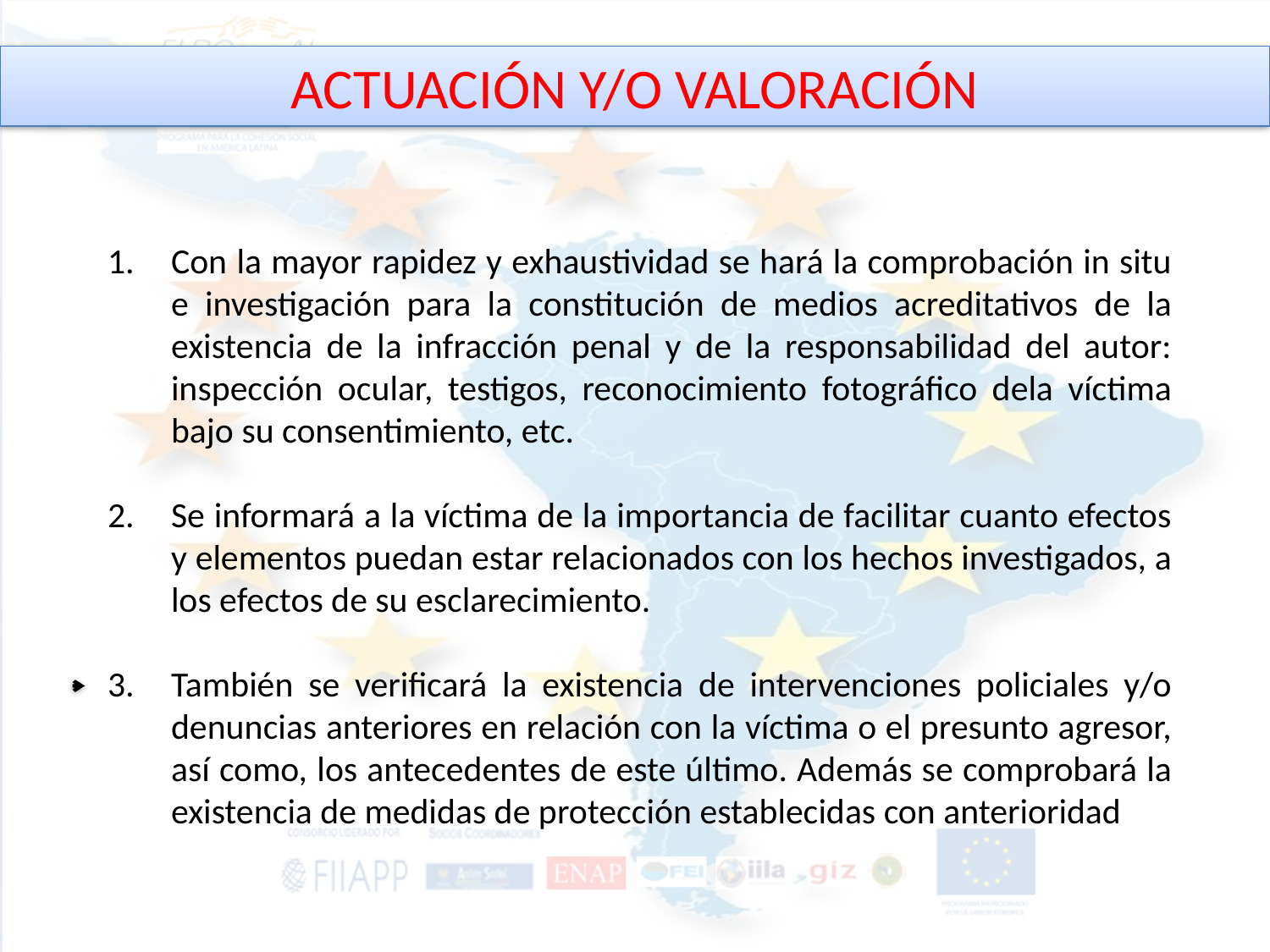

ACTUACIÓN Y/O VALORACIÓN
Con la mayor rapidez y exhaustividad se hará la comprobación in situ e investigación para la constitución de medios acreditativos de la existencia de la infracción penal y de la responsabilidad del autor: inspección ocular, testigos, reconocimiento fotográfico dela víctima bajo su consentimiento, etc.

Se informará a la víctima de la importancia de facilitar cuanto efectos y elementos puedan estar relacionados con los hechos investigados, a los efectos de su esclarecimiento.

También se verificará la existencia de intervenciones policiales y/o denuncias anteriores en relación con la víctima o el presunto agresor, así como, los antecedentes de este último. Además se comprobará la existencia de medidas de protección establecidas con anterioridad